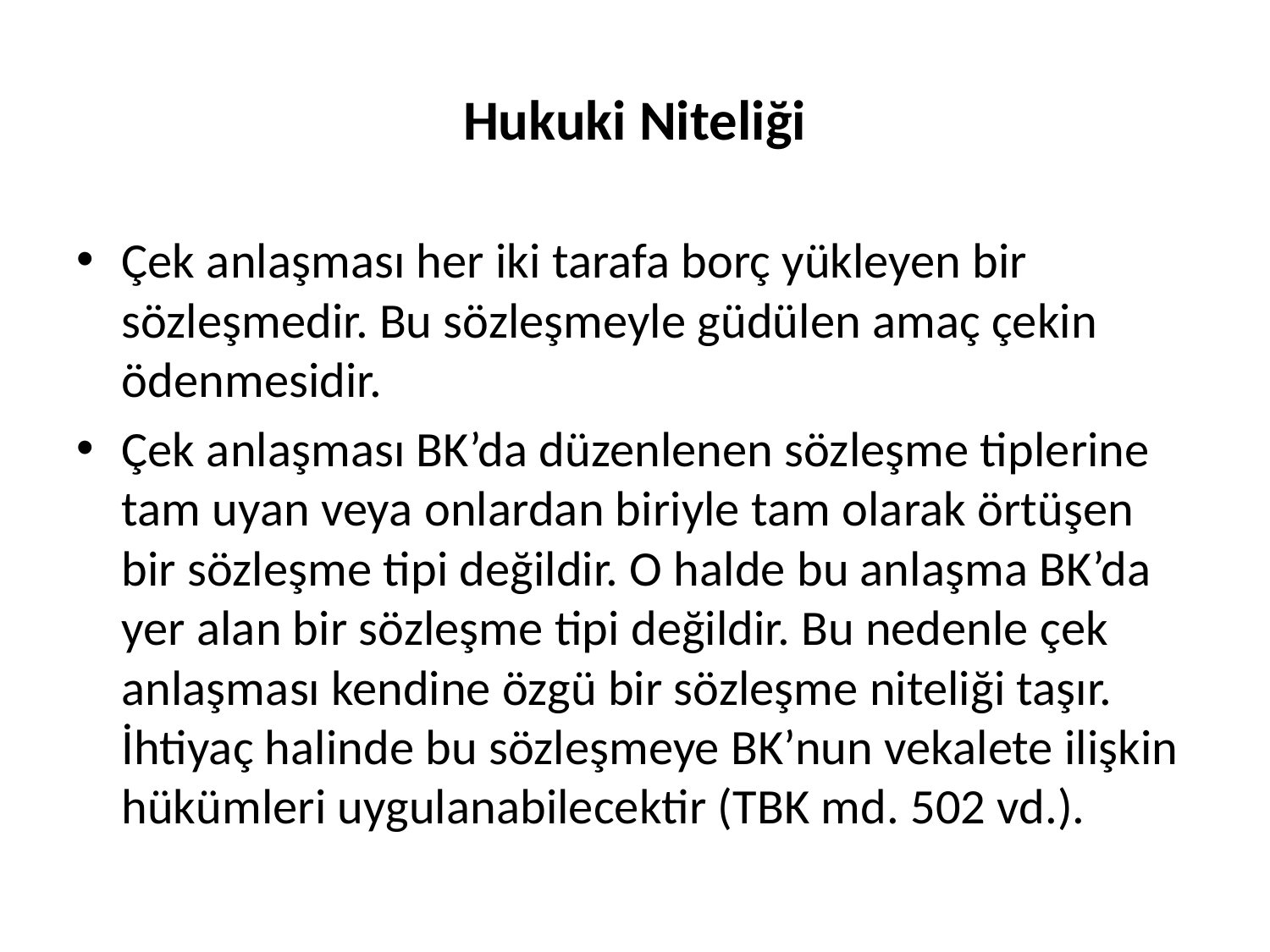

# Hukuki Niteliği
Çek anlaşması her iki tarafa borç yükleyen bir sözleşmedir. Bu sözleşmeyle güdülen amaç çekin ödenmesidir.
Çek anlaşması BK’da düzenlenen sözleşme tiplerine tam uyan veya onlardan biriyle tam olarak örtüşen bir sözleşme tipi değildir. O halde bu anlaşma BK’da yer alan bir sözleşme tipi değildir. Bu nedenle çek anlaşması kendine özgü bir sözleşme niteliği taşır. İhtiyaç halinde bu sözleşmeye BK’nun vekalete ilişkin hükümleri uygulanabilecektir (TBK md. 502 vd.).